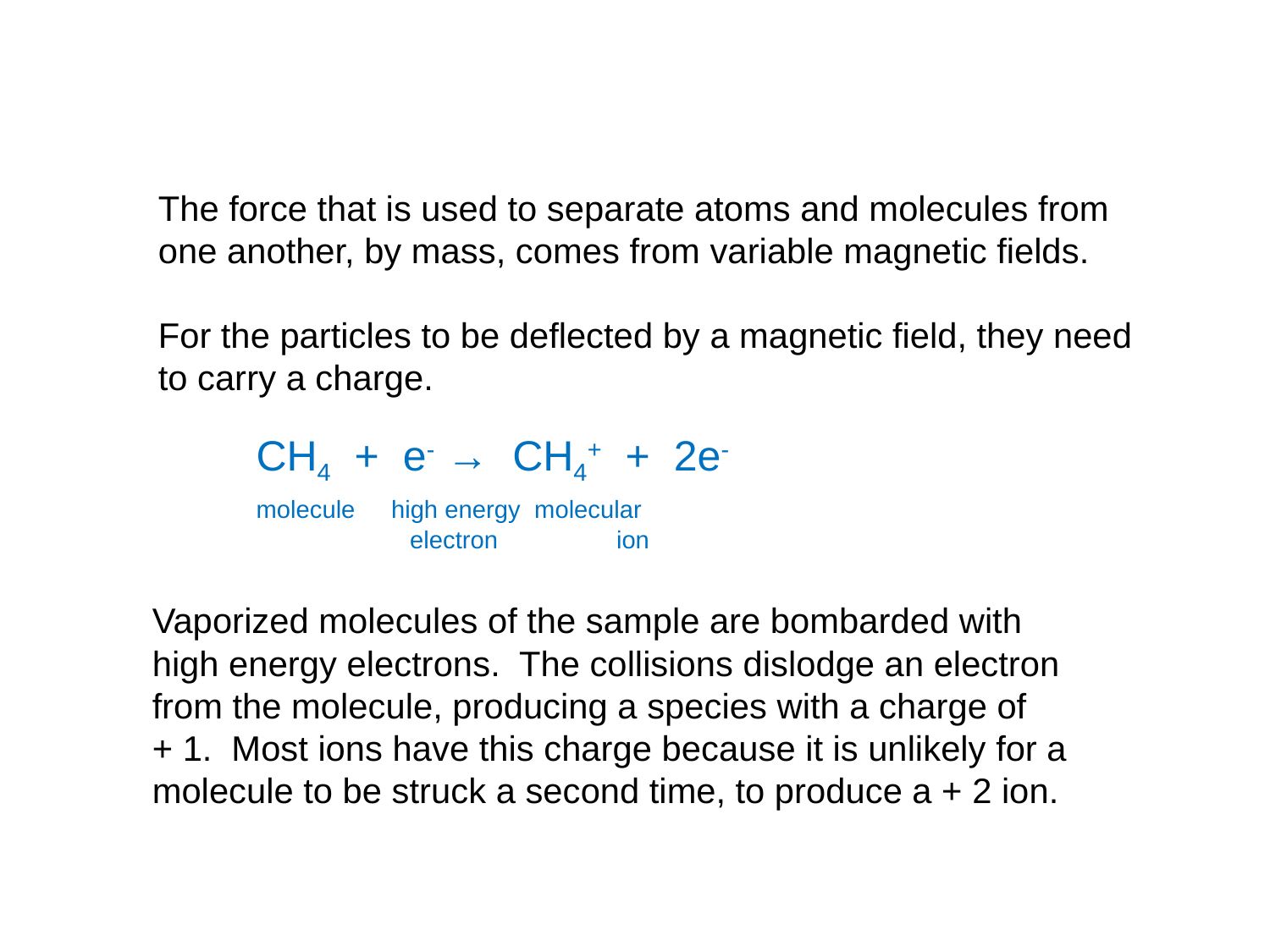

The force that is used to separate atoms and molecules from
one another, by mass, comes from variable magnetic fields.

For the particles to be deflected by a magnetic field, they need
to carry a charge.

CH4  +  e- →  CH4+  +  2e-
molecule     high energy  molecular
                      electron                 ion
Vaporized molecules of the sample are bombarded with
high energy electrons.  The collisions dislodge an electron
from the molecule, producing a species with a charge of
+ 1.  Most ions have this charge because it is unlikely for a
molecule to be struck a second time, to produce a + 2 ion.